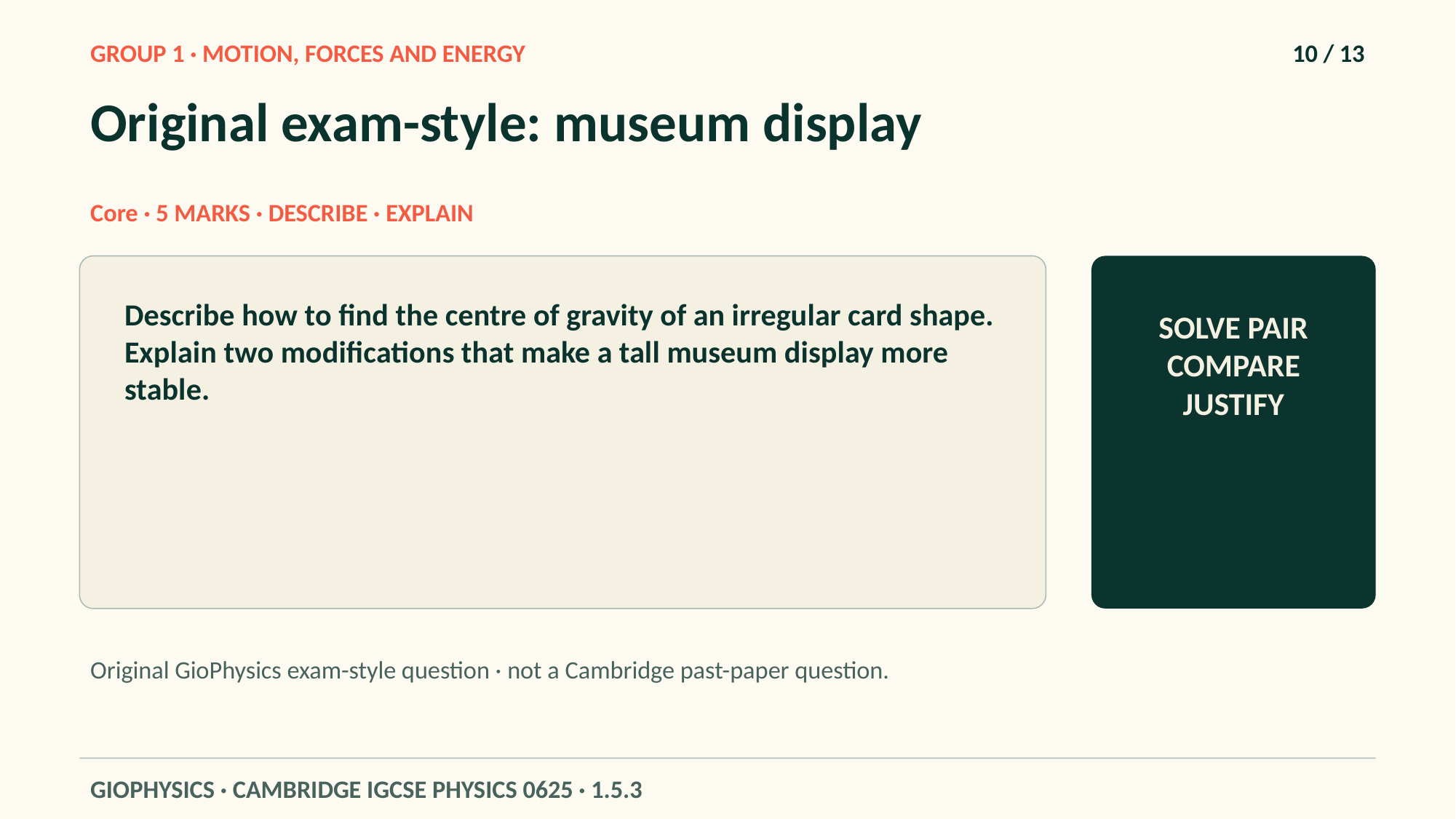

GROUP 1 · MOTION, FORCES AND ENERGY
10 / 13
Original exam-style: museum display
Core · 5 MARKS · DESCRIBE · EXPLAIN

Describe how to find the centre of gravity of an irregular card shape. Explain two modifications that make a tall museum display more stable.
SOLVE PAIR COMPARE JUSTIFY
Original GioPhysics exam-style question · not a Cambridge past-paper question.

GIOPHYSICS · CAMBRIDGE IGCSE PHYSICS 0625 · 1.5.3